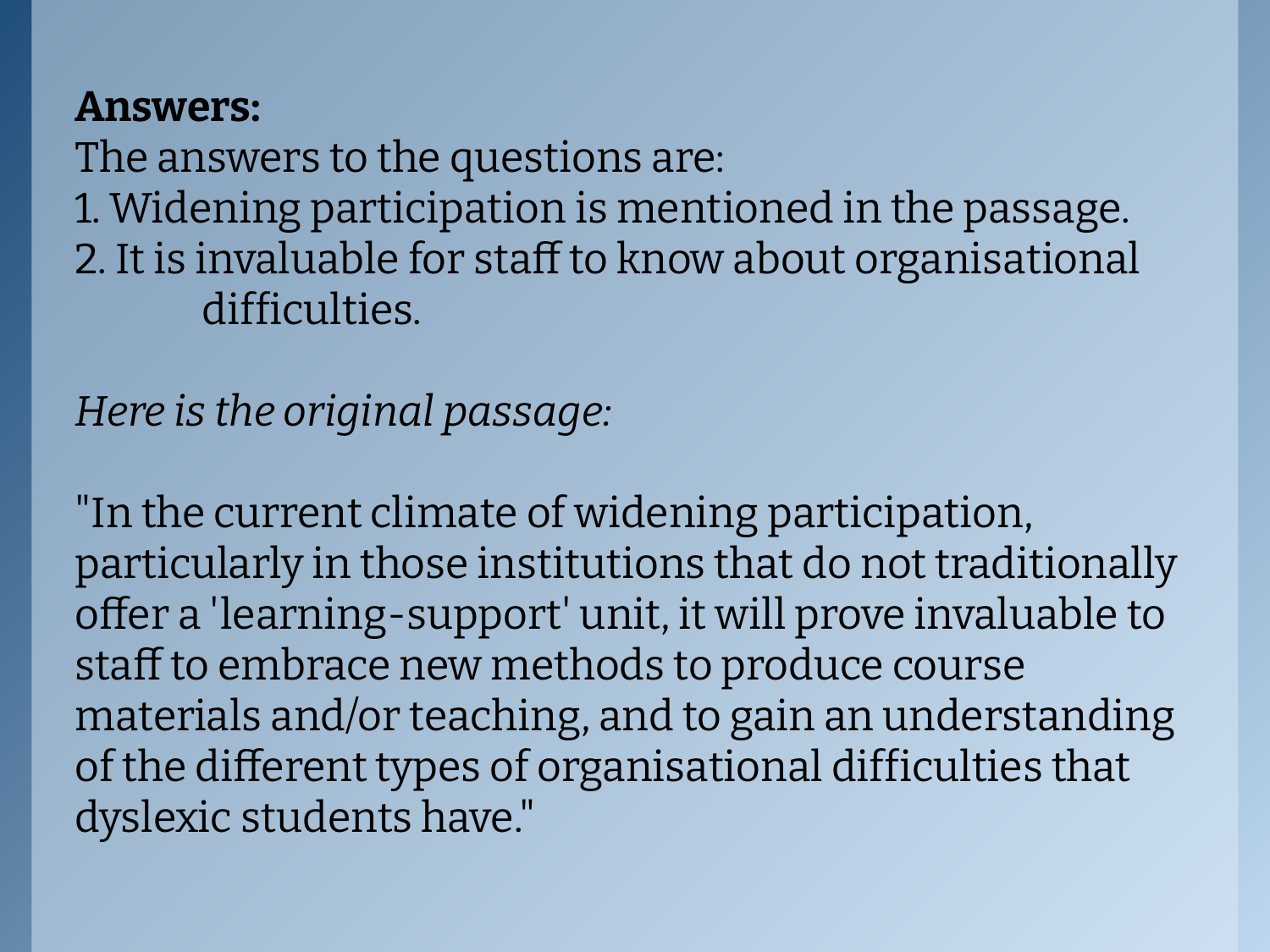

Answers:
The answers to the questions are:
1. Widening participation is mentioned in the passage.
2. It is invaluable for staff to know about organisational  	difficulties.

Here is the original passage:

"In the current climate of widening participation, particularly in those institutions that do not traditionally offer a 'learning-support' unit, it will prove invaluable to staff to embrace new methods to produce course materials and/or teaching, and to gain an understanding of the different types of organisational difficulties that dyslexic students have."